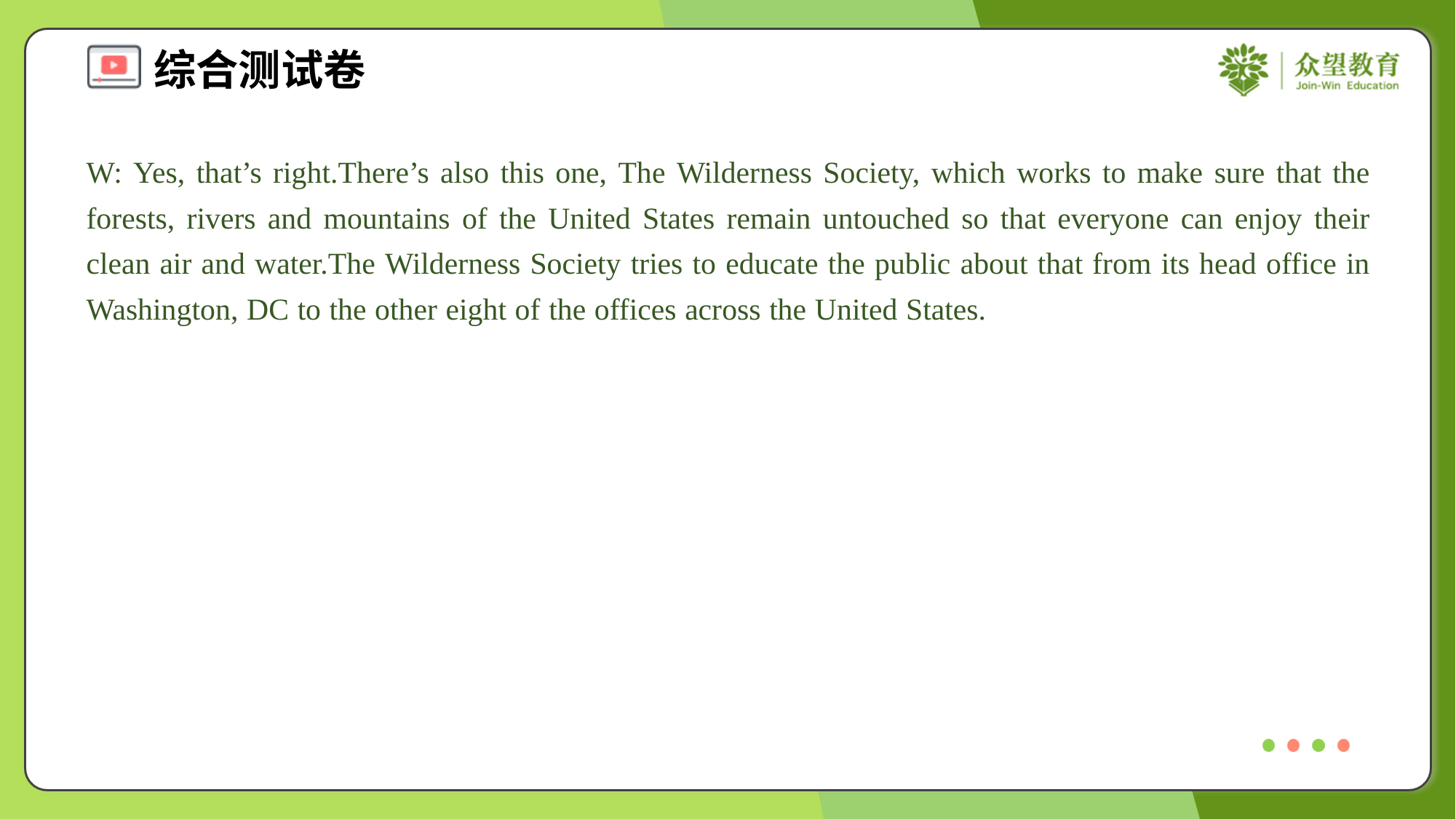

W: Yes, that’s right.There’s also this one, The Wilderness Society, which works to make sure that the forests, rivers and mountains of the United States remain untouched so that everyone can enjoy their clean air and water.The Wilderness Society tries to educate the public about that from its head office in Washington, DC to the other eight of the offices across the United States.